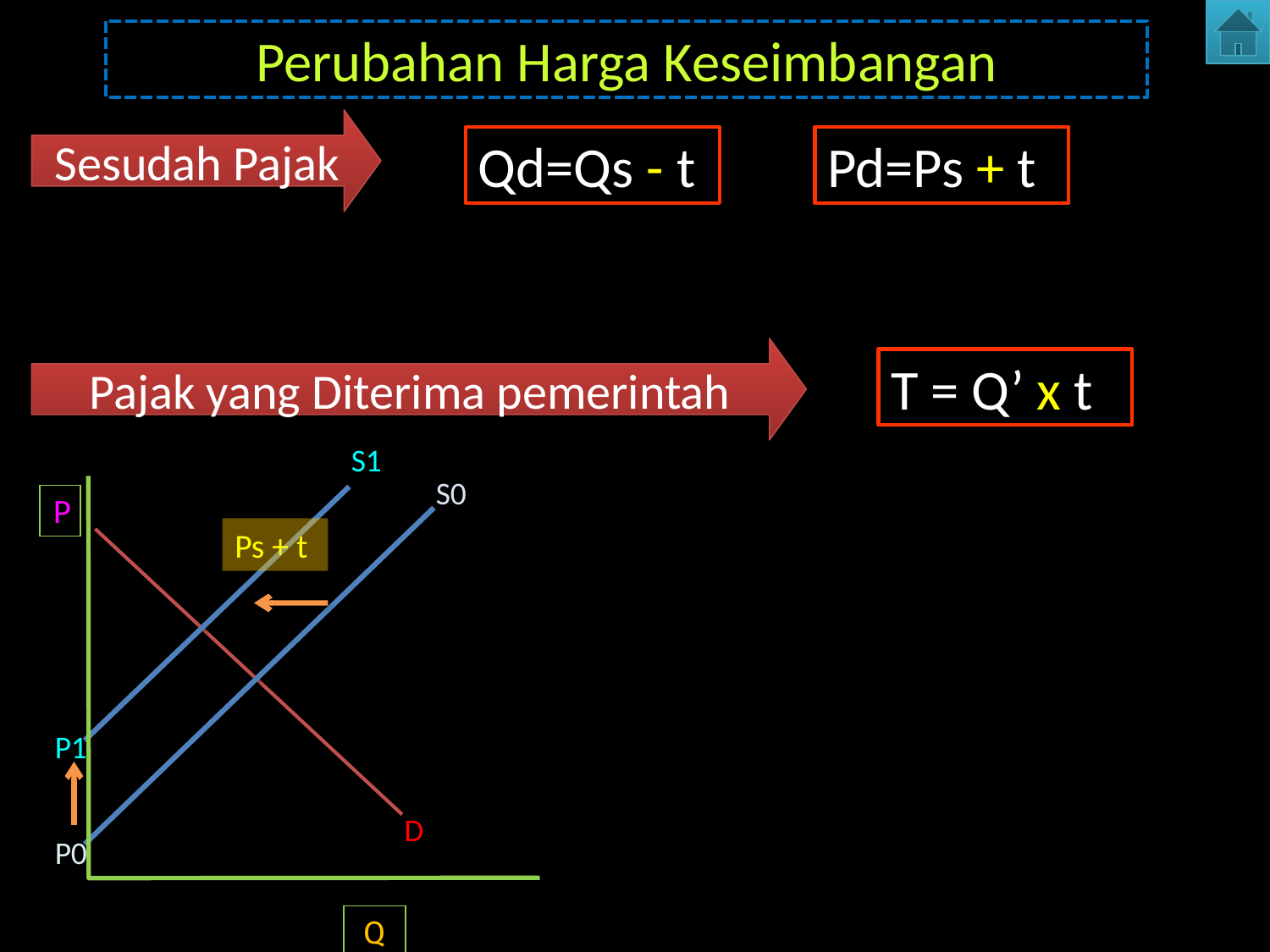

Perubahan Harga Keseimbangan
Sesudah Pajak
Qd=Qs - t
Pd=Ps + t
Pajak yang Diterima pemerintah
T = Q’ x t
S1
S0

P
Q
Ps + t
P1
D
P0